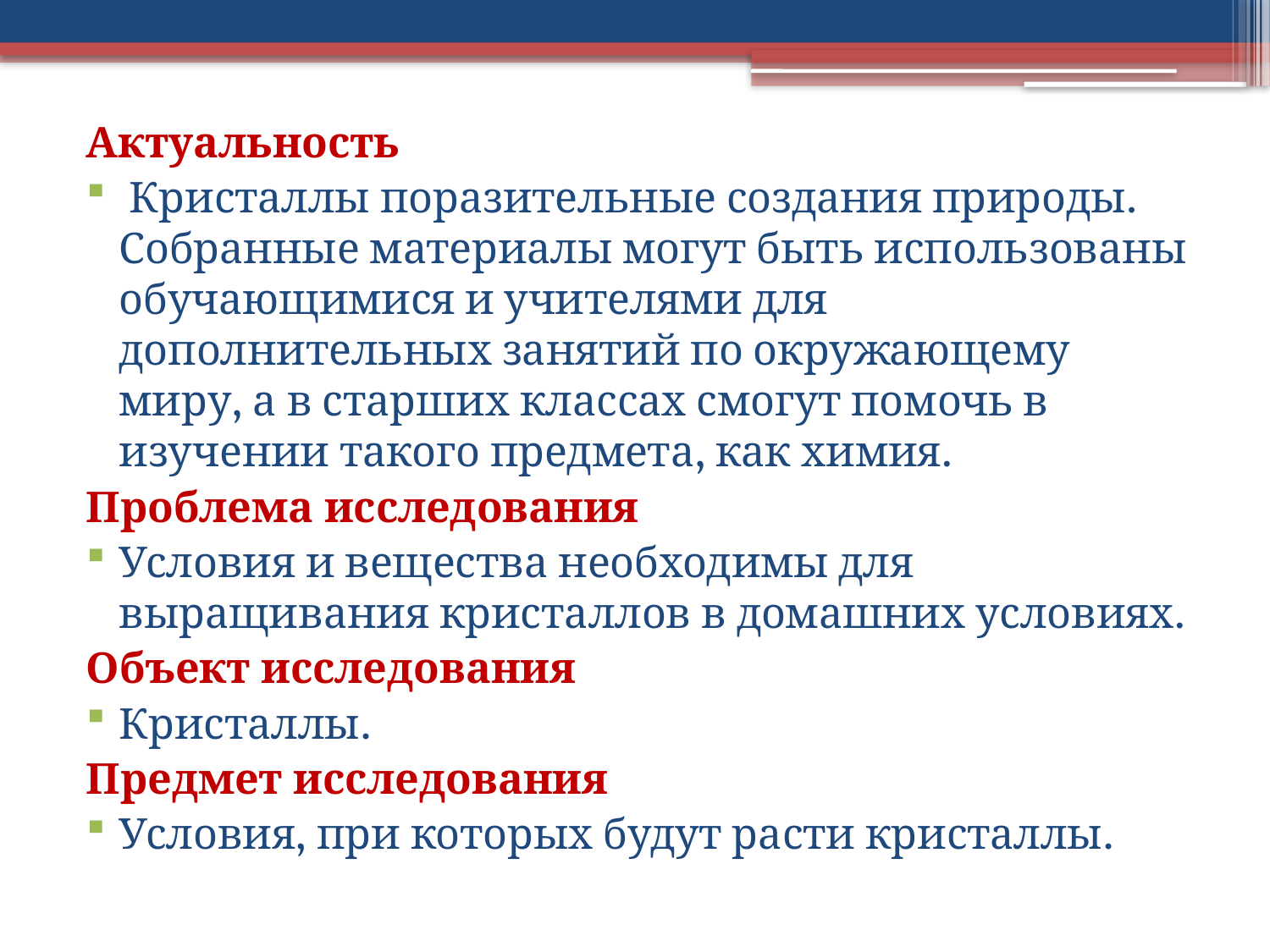

Актуальность
 Кристаллы поразительные создания природы. Собранные материалы могут быть использованы обучающимися и учителями для дополнительных занятий по окружающему миру, а в старших классах смогут помочь в изучении такого предмета, как химия.
Проблема исследования
Условия и вещества необходимы для  выращивания кристаллов в домашних условиях.
Объект исследования
Кристаллы.
Предмет исследования
Условия, при которых будут расти кристаллы.